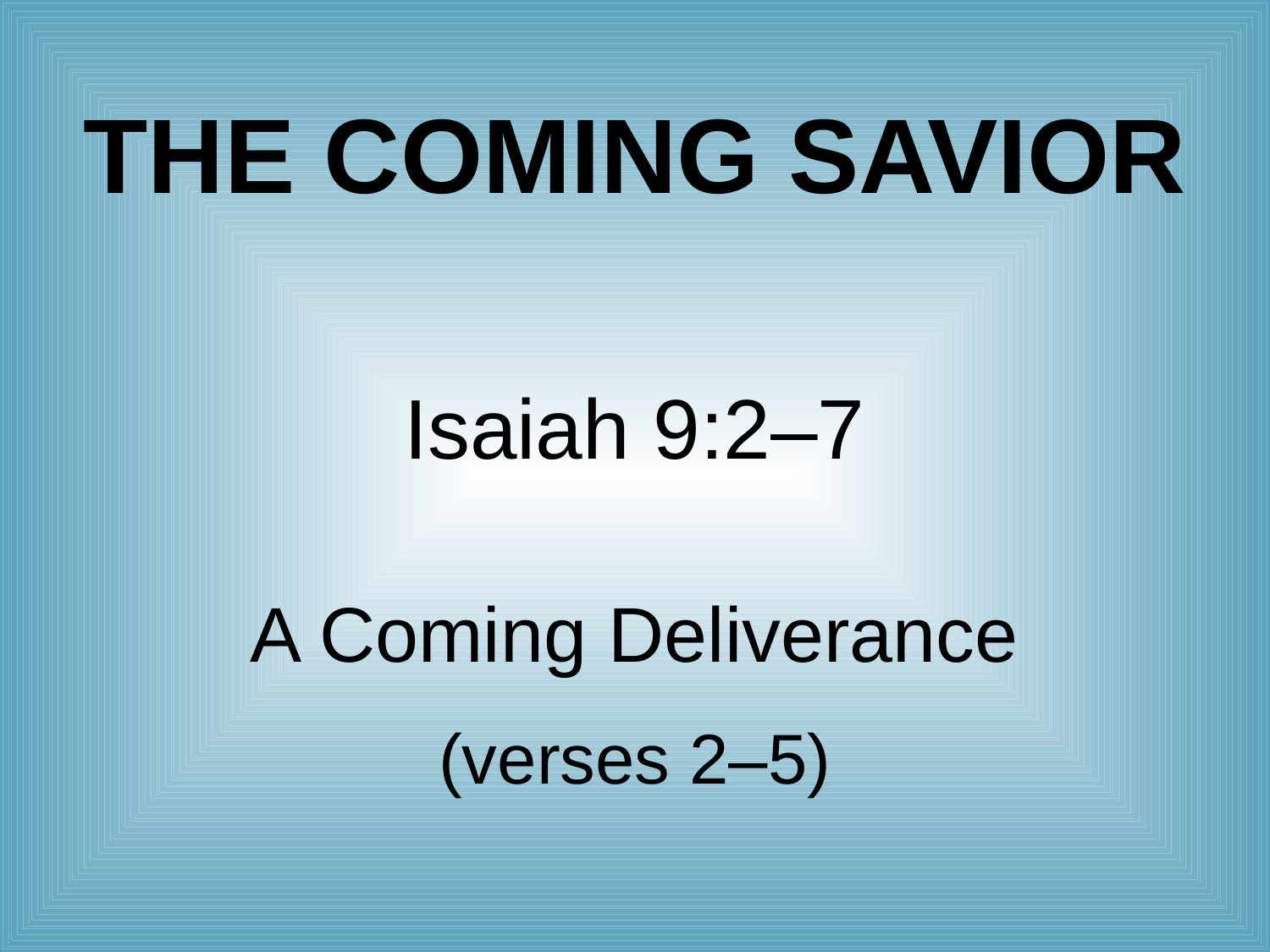

# The Coming Savior
Isaiah 9:2–7

A Coming Deliverance
(verses 2–5)